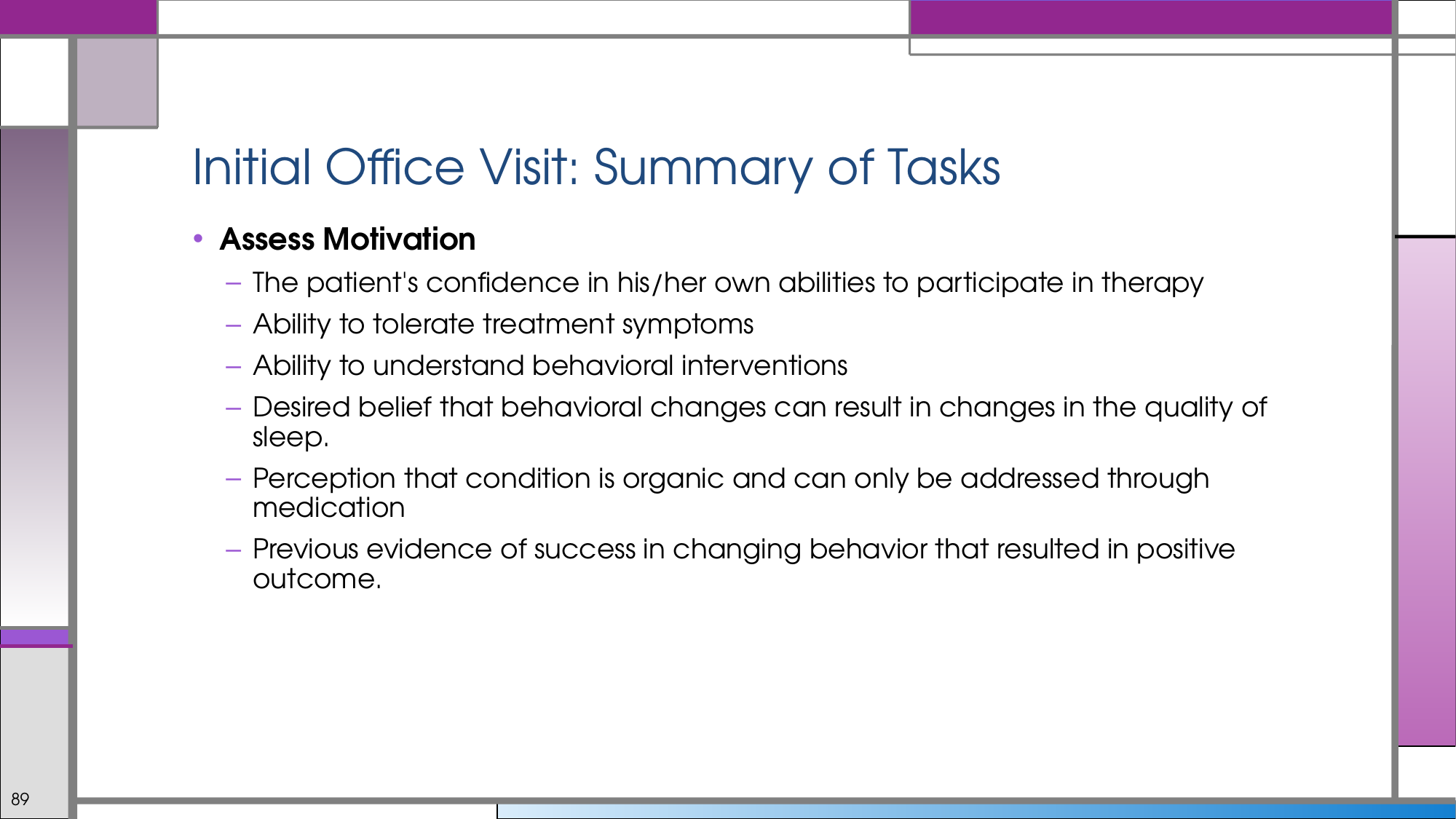

# Initial Office Visit: Summary of Tasks
Assess Motivation
The patient's confidence in his/her own abilities to participate in therapy
Ability to tolerate treatment symptoms
Ability to understand behavioral interventions
Desired belief that behavioral changes can result in changes in the quality of sleep.
Perception that condition is organic and can only be addressed through medication
Previous evidence of success in changing behavior that resulted in positive outcome.
89